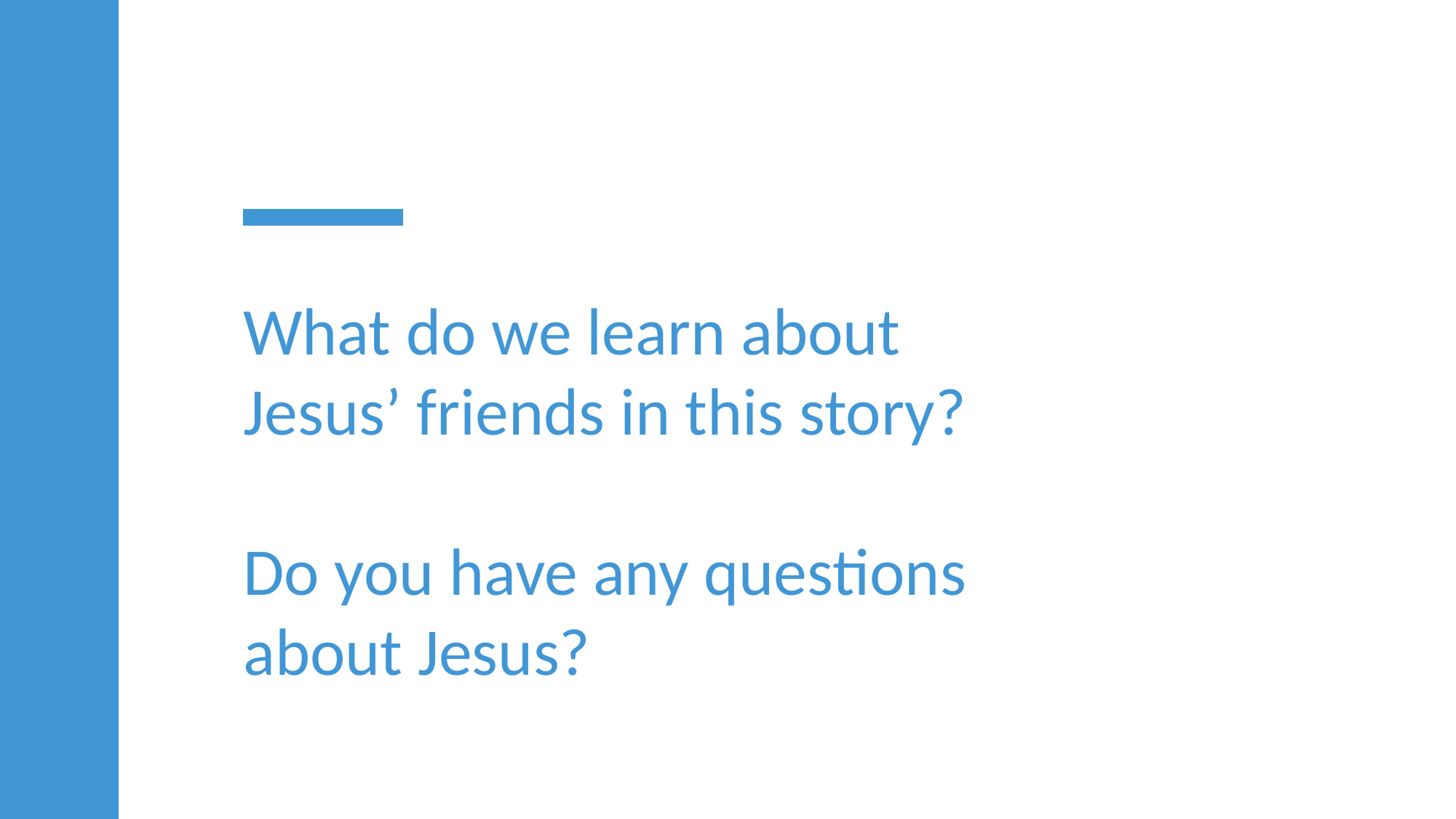

What do we learn about Jesus’ friends in this story?

Do you have any questions about Jesus?